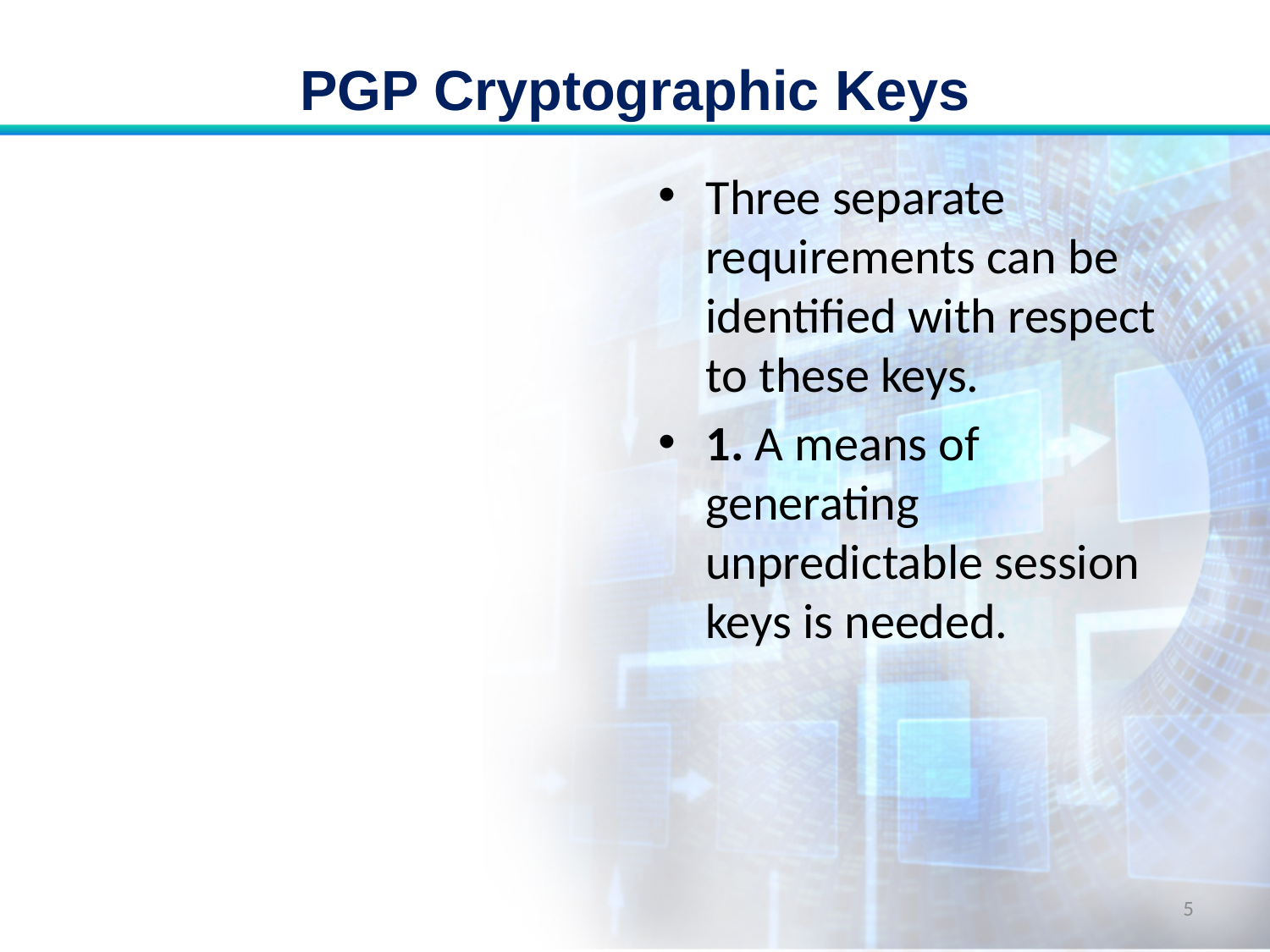

# PGP Cryptographic Keys
Three separate requirements can be identified with respect to these keys.
1. A means of generating unpredictable session keys is needed.
5